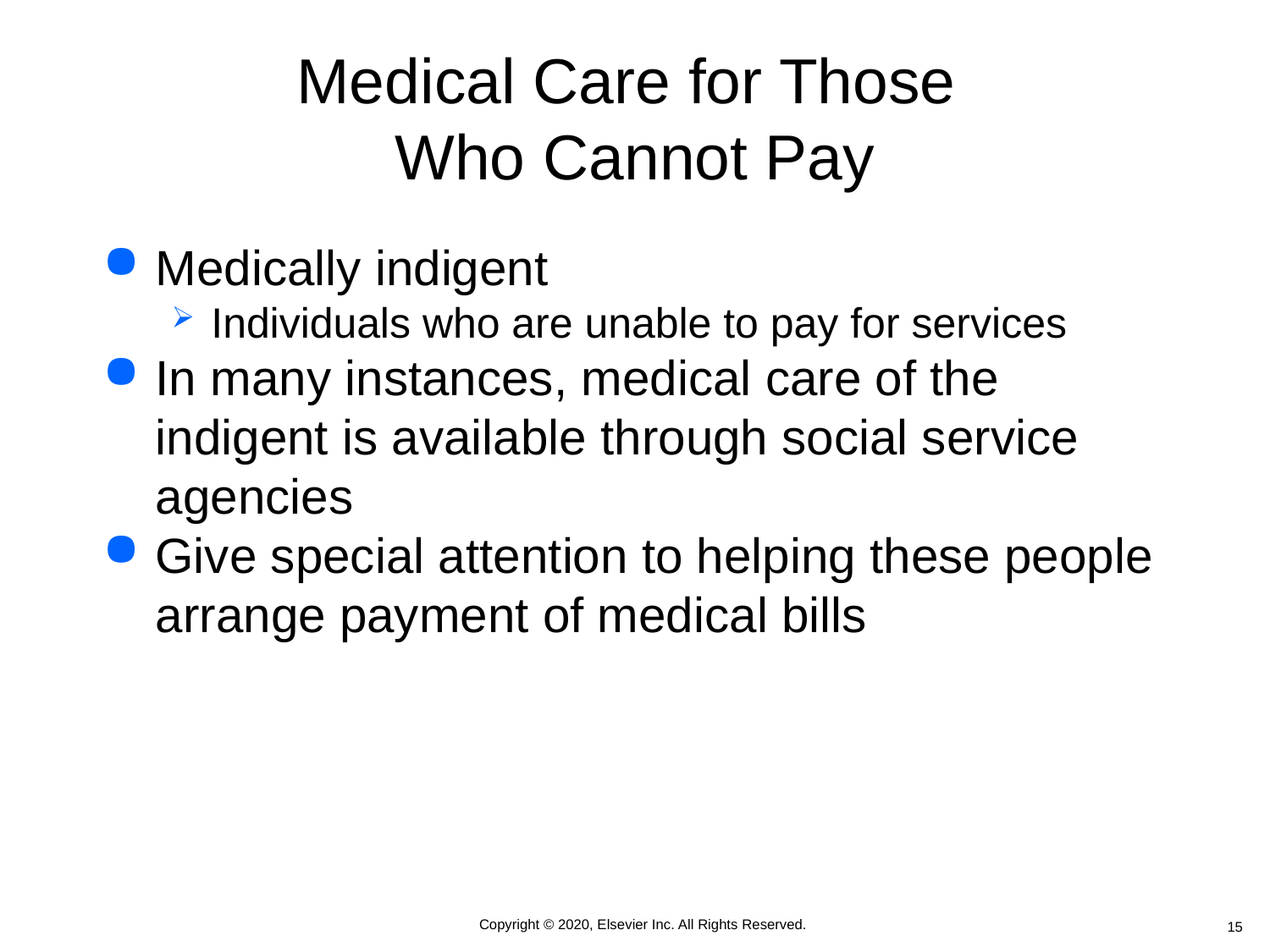

# Medical Care for Those Who Cannot Pay
Medically indigent
Individuals who are unable to pay for services
In many instances, medical care of the indigent is available through social service agencies
Give special attention to helping these people arrange payment of medical bills